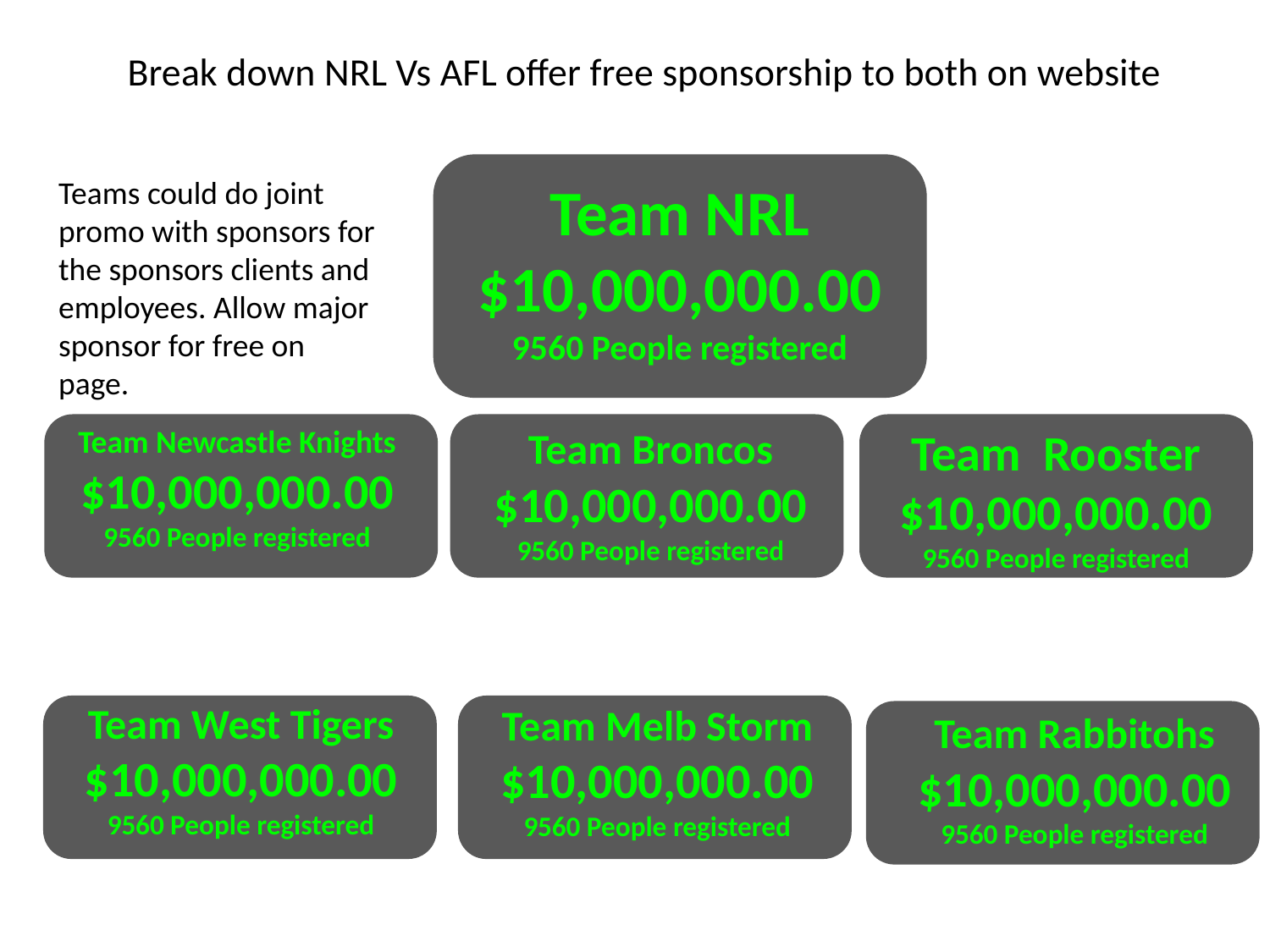

# Break down NRL Vs AFL offer free sponsorship to both on website

Teams could do joint promo with sponsors for the sponsors clients and employees. Allow major sponsor for free on page.
Team NRL $10,000,000.00
9560 People registered
Team Newcastle Knights $10,000,000.00
9560 People registered
Team  Rooster $10,000,000.00
9560 People registered

Team Broncos $10,000,000.00
9560 People registered

Team West Tigers $10,000,000.00
9560 People registered
Team Melb Storm $10,000,000.00
9560 People registered

Team Rabbitohs $10,000,000.00
9560 People registered